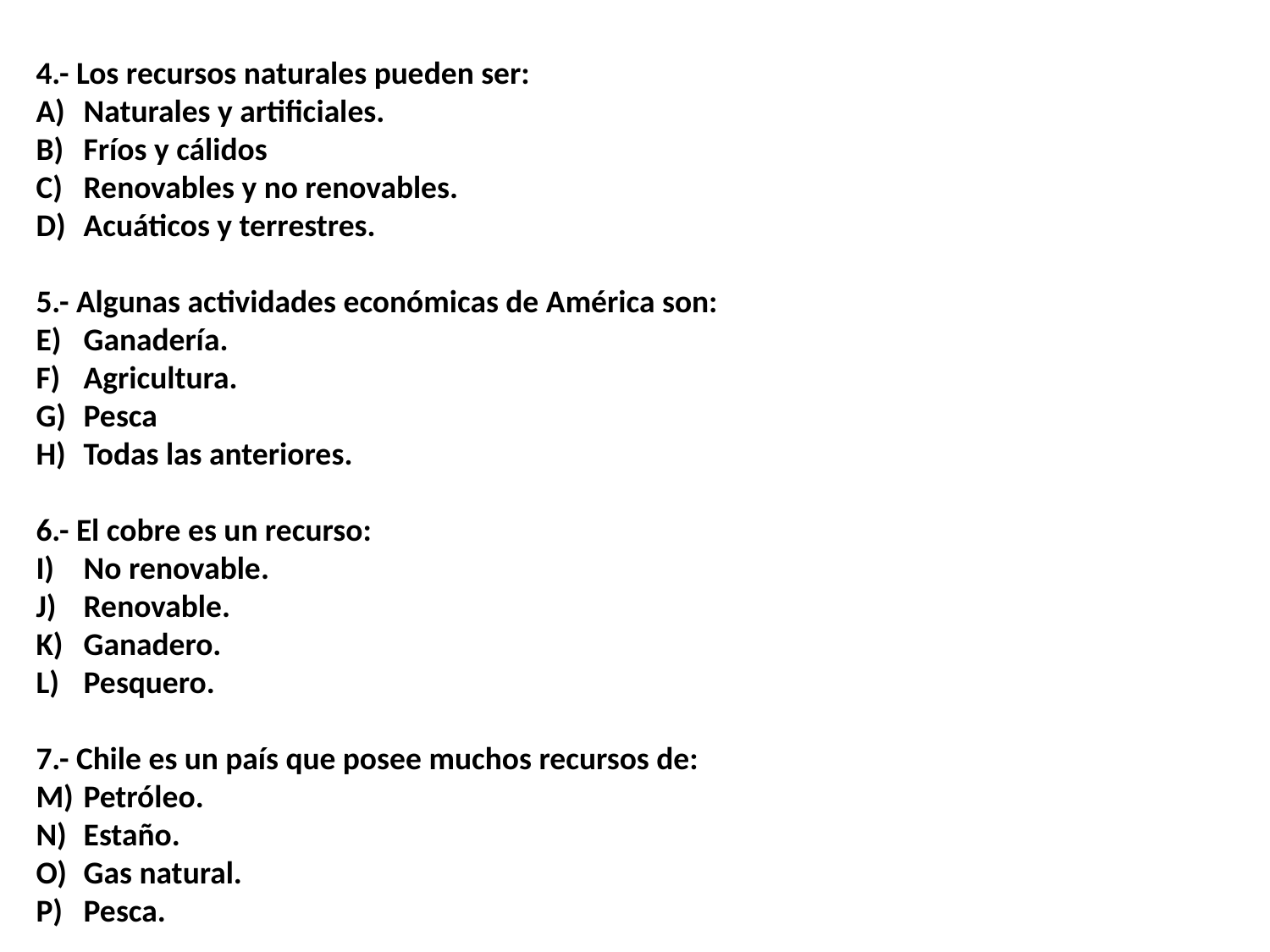

4.- Los recursos naturales pueden ser:
Naturales y artificiales.
Fríos y cálidos
Renovables y no renovables.
Acuáticos y terrestres.

5.- Algunas actividades económicas de América son:
Ganadería.
Agricultura.
Pesca
Todas las anteriores.

6.- El cobre es un recurso:
No renovable.
Renovable.
Ganadero.
Pesquero.

7.- Chile es un país que posee muchos recursos de:
Petróleo.
Estaño.
Gas natural.
Pesca.